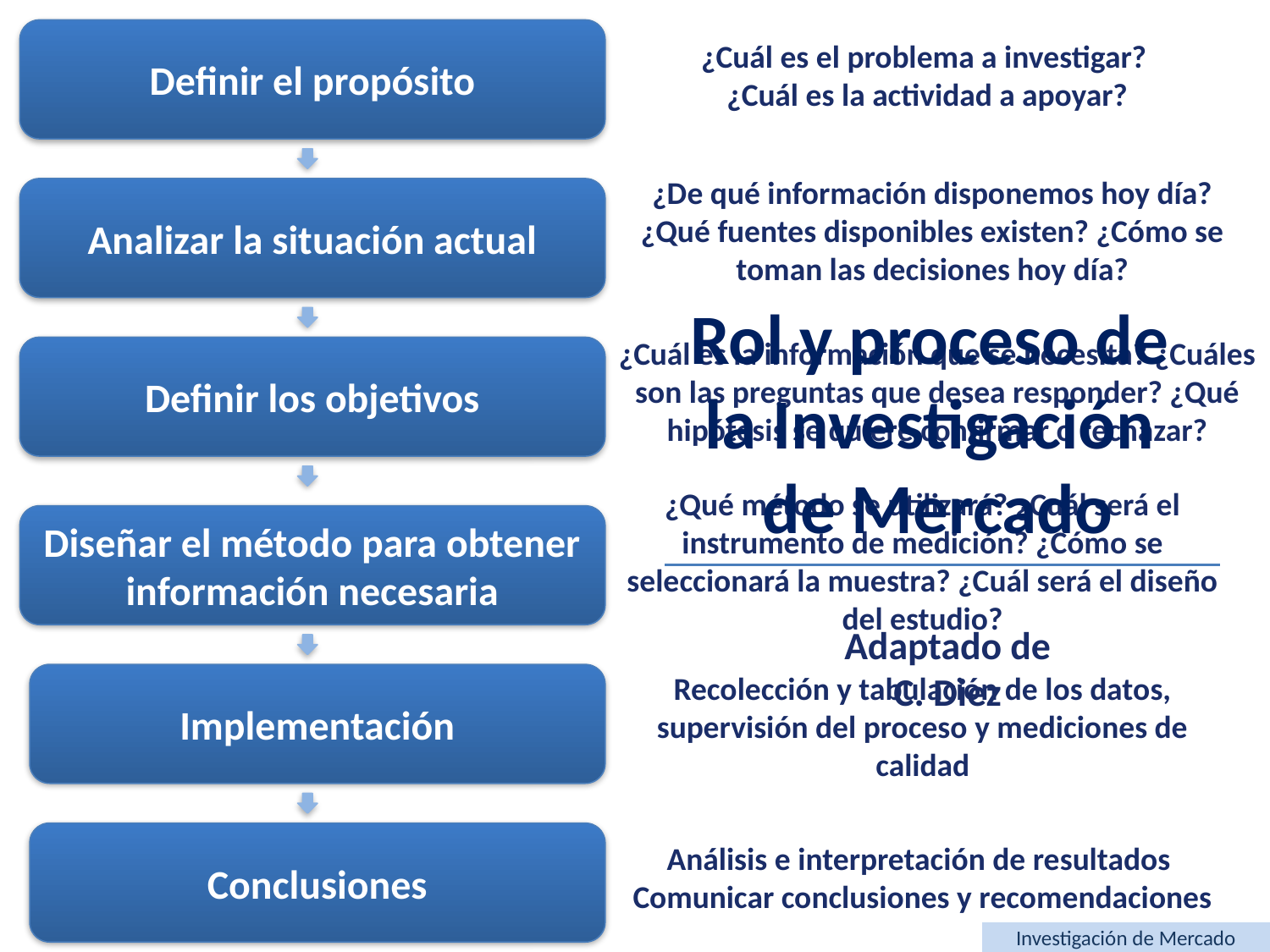

Definir el propósito
¿Cuál es el problema a investigar?
¿Cuál es la actividad a apoyar?

¿De qué información disponemos hoy día? ¿Qué fuentes disponibles existen? ¿Cómo se toman las decisiones hoy día?
Analizar la situación actual
Rol y proceso de
la Investigación
de Mercado
Adaptado de C. Diez

¿Cuál es la información que se necesita? ¿Cuáles son las preguntas que desea responder? ¿Qué hipótesis se quiere confirmar o rechazar?
Definir los objetivos

¿Qué método se utilizará? ¿Cuál será el instrumento de medición? ¿Cómo se seleccionará la muestra? ¿Cuál será el diseño del estudio?
Diseñar el método para obtener información necesaria

Recolección y tabulación de los datos, supervisión del proceso y mediciones de calidad
Implementación

Conclusiones
Análisis e interpretación de resultados
Comunicar conclusiones y recomendaciones
Investigación de Mercado